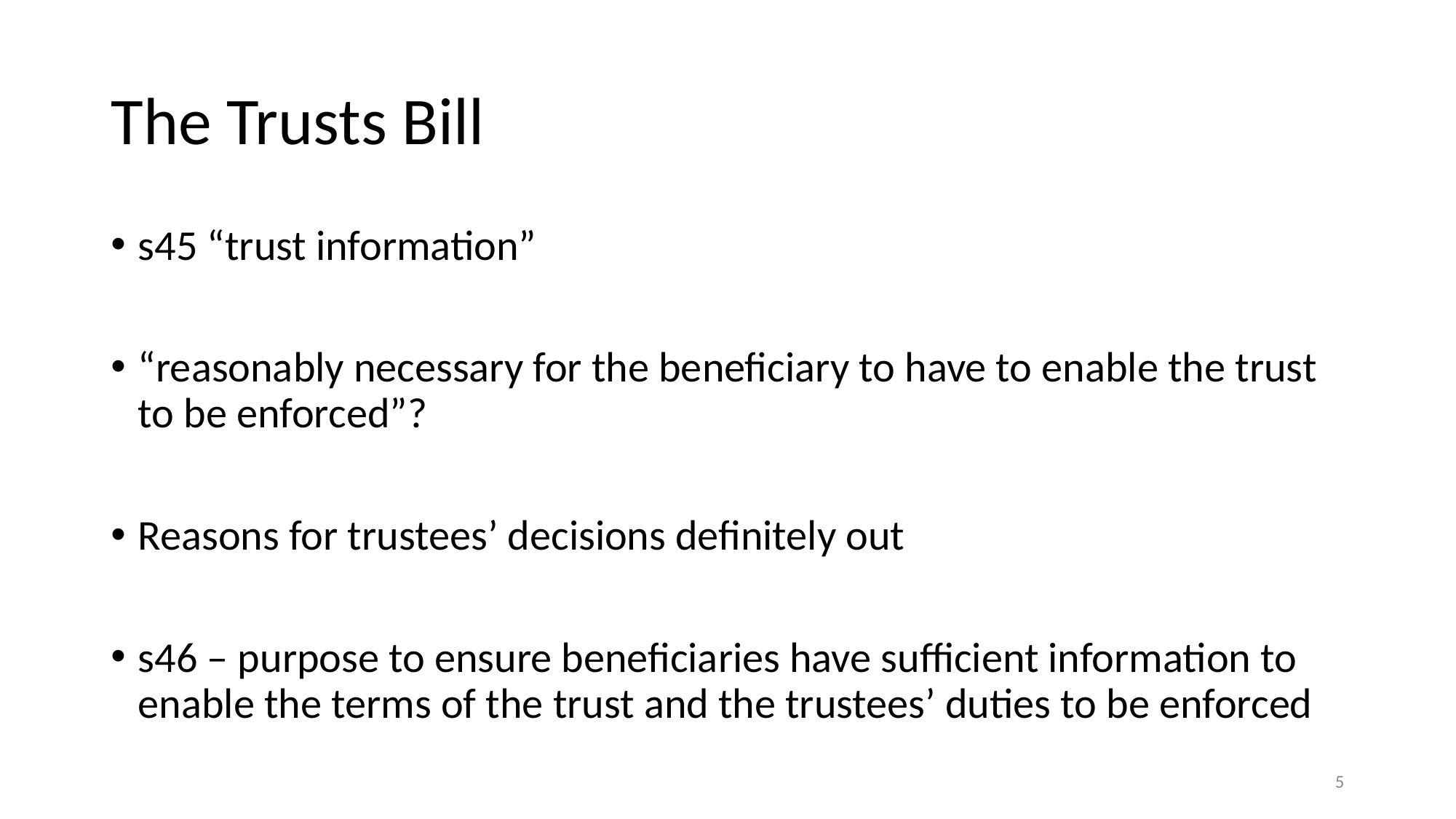

# The Trusts Bill
s45 “trust information”

“reasonably necessary for the beneficiary to have to enable the trust to be enforced”?

Reasons for trustees’ decisions definitely out

s46 – purpose to ensure beneficiaries have sufficient information to enable the terms of the trust and the trustees’ duties to be enforced

5